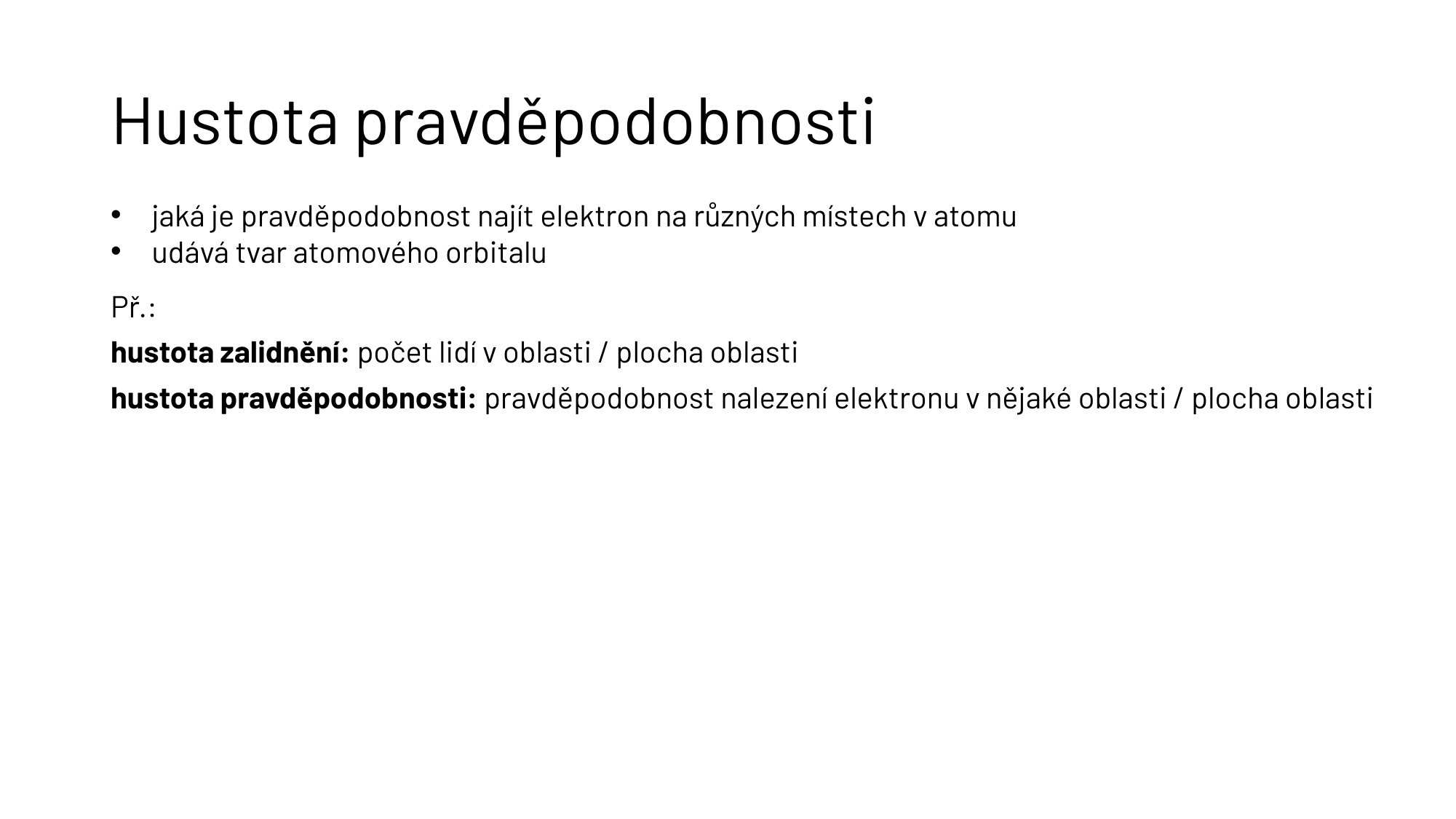

# Hustota pravděpodobnosti
jaká je pravděpodobnost najít elektron na různých místech v atomu
udává tvar atomového orbitalu
Př.:
hustota zalidnění: počet lidí v oblasti / plocha oblasti
hustota pravděpodobnosti: pravděpodobnost nalezení elektronu v nějaké oblasti / plocha oblasti